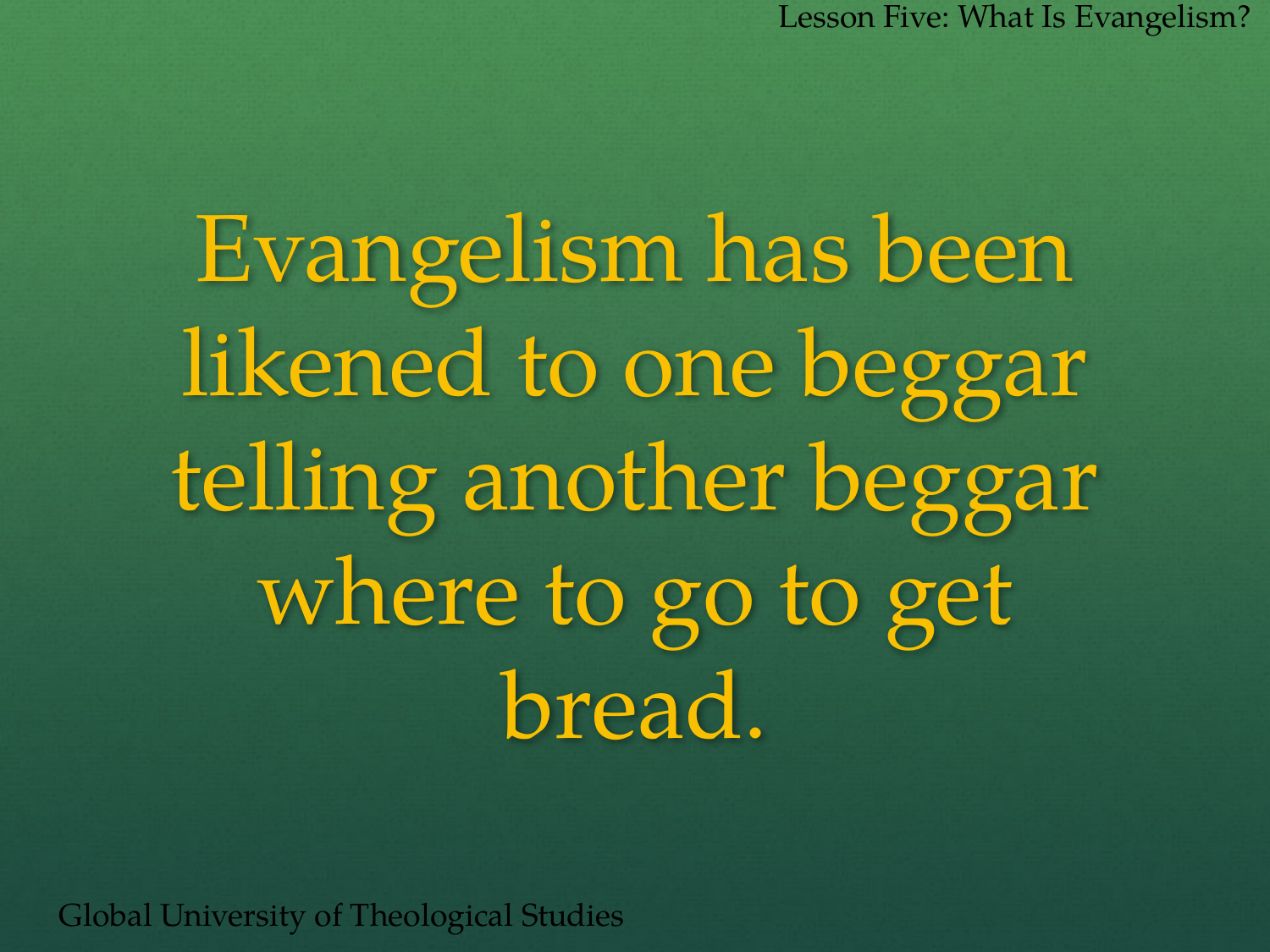

Lesson Five: What Is Evangelism?

Evangelism has been likened to one beggar telling another beggar where to go to get bread.
Global University of Theological Studies